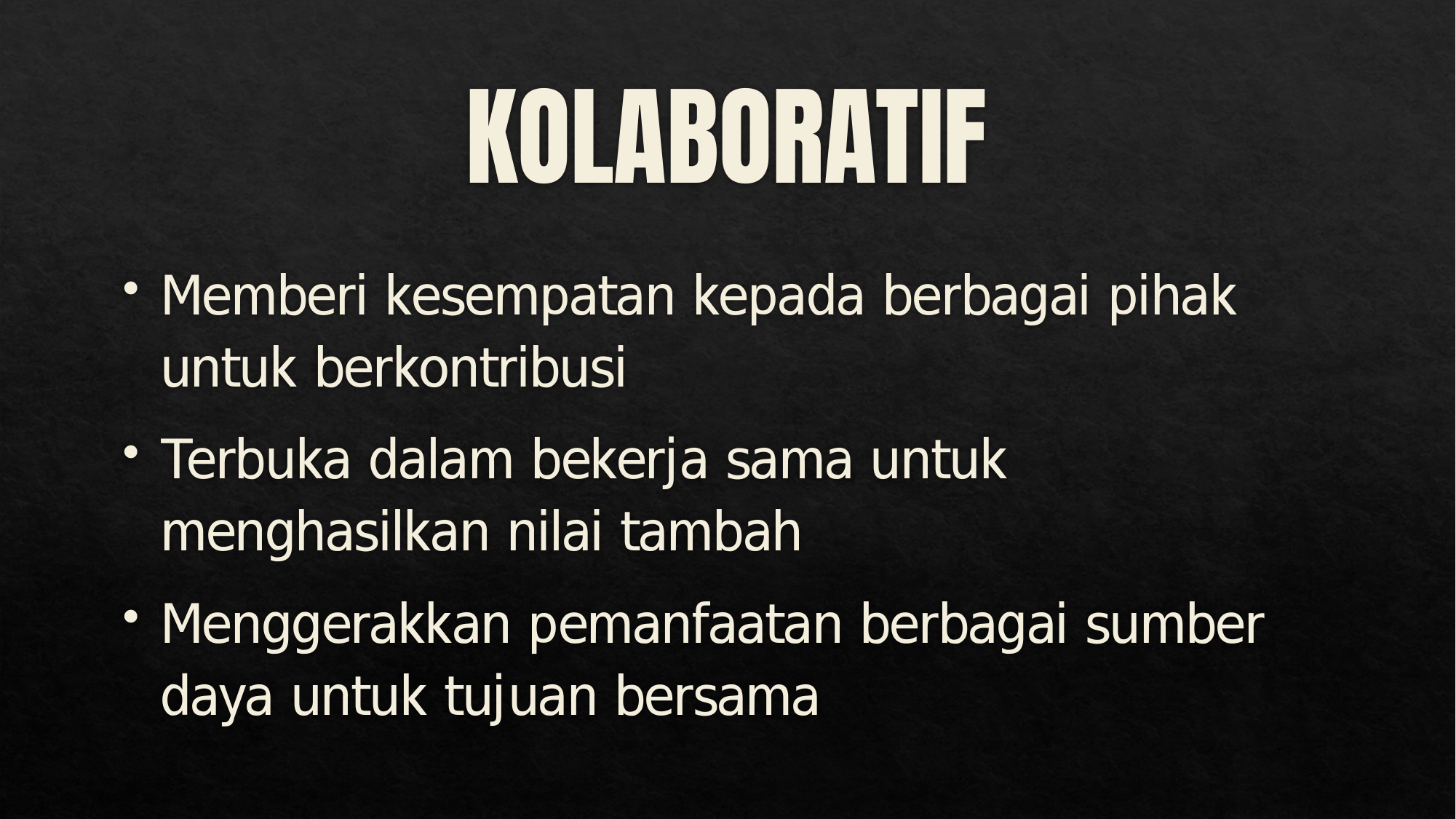

# KOLABORATIF
Memberi kesempatan kepada berbagai pihak untuk berkontribusi
Terbuka dalam bekerja sama untuk menghasilkan nilai tambah
Menggerakkan pemanfaatan berbagai sumber daya untuk tujuan bersama